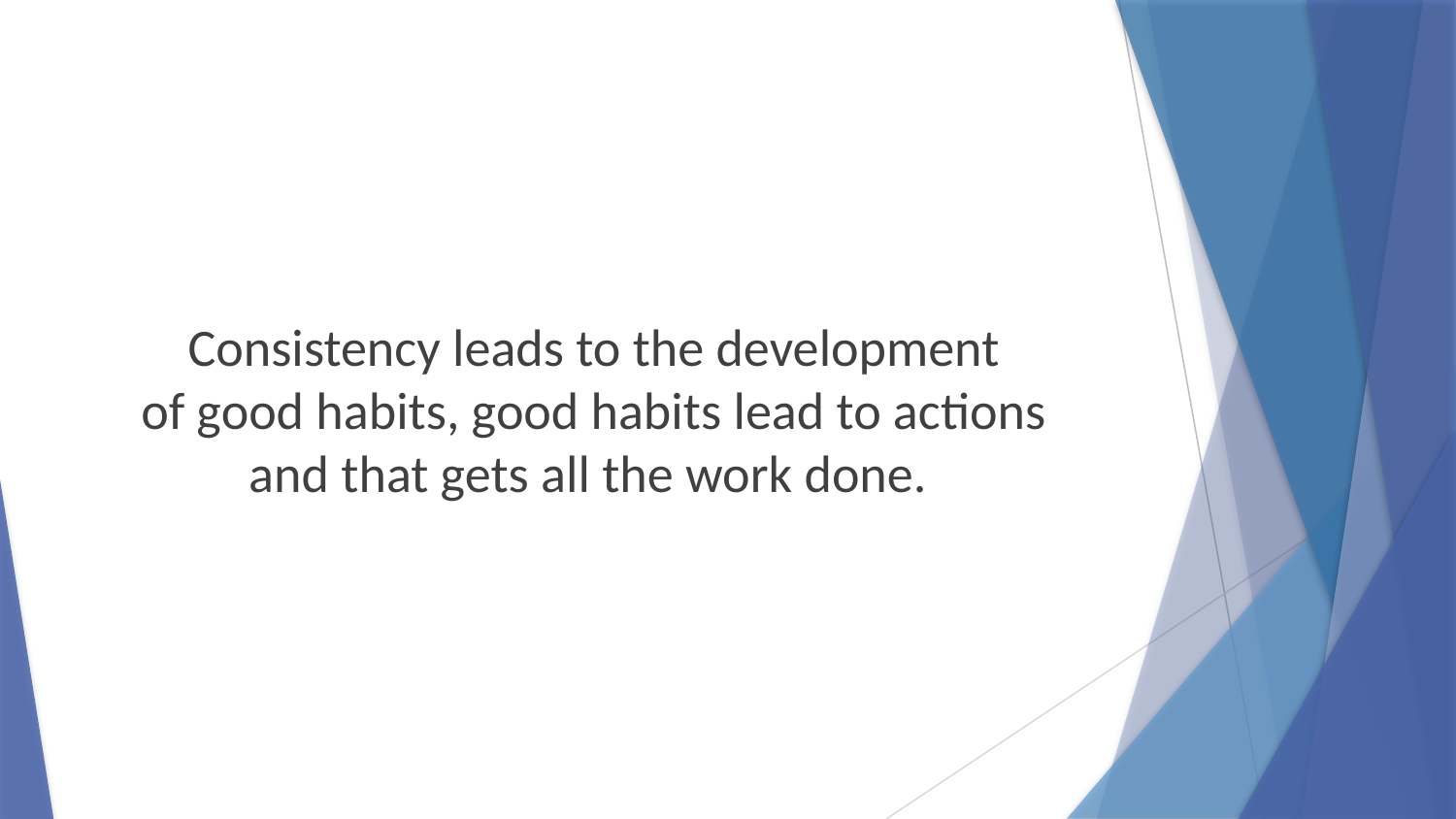

Consistency leads to the development
of good habits, good habits lead to actions
and that gets all the work done.